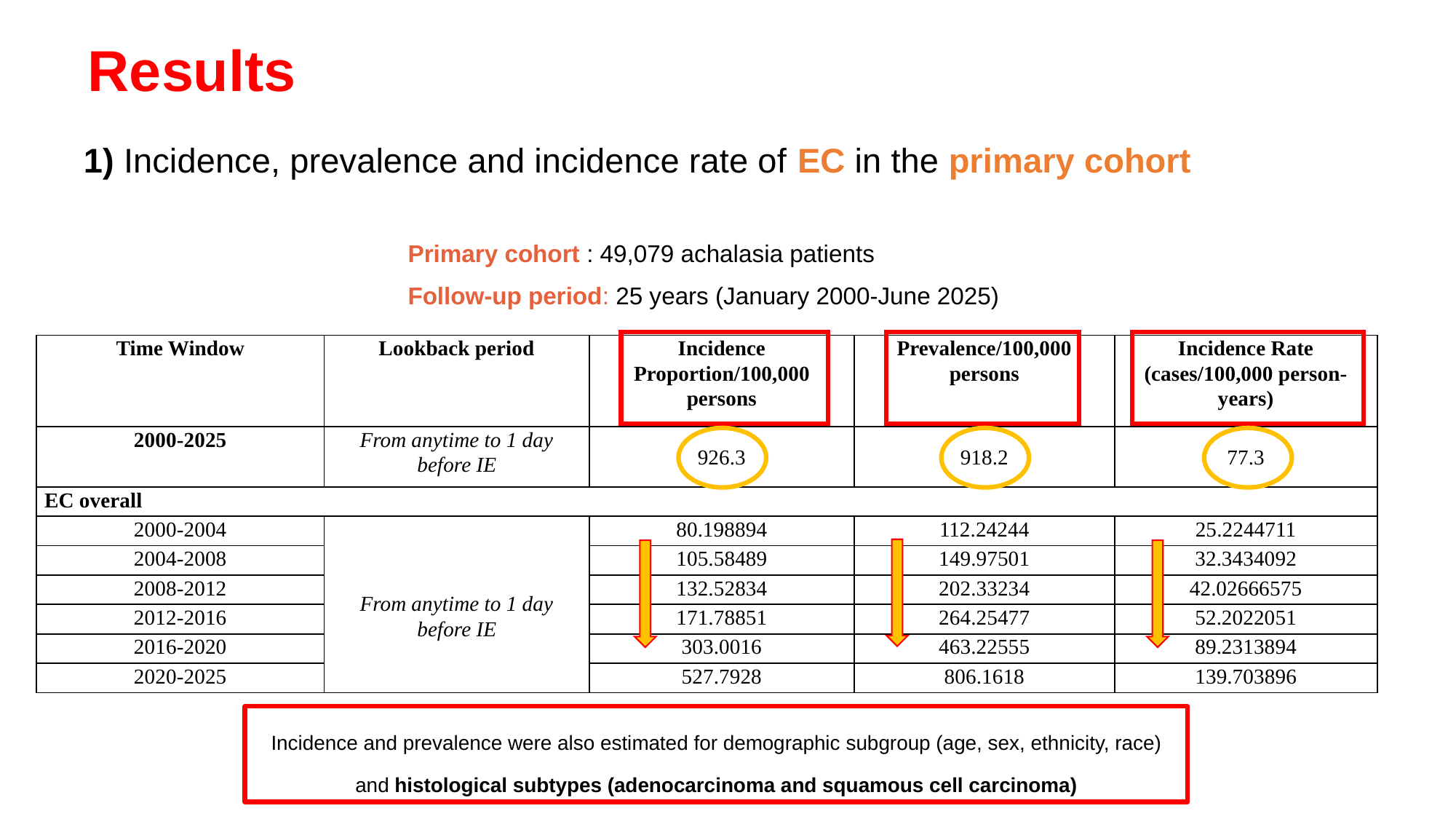

# Results
1) Incidence, prevalence and incidence rate of EC in the primary cohort

Primary cohort : 49,079 achalasia patients
Follow-up period: 25 years (January 2000-June 2025)

| Time Window | Lookback period | Incidence Proportion/100,000 persons | Prevalence/100,000 persons | Incidence Rate (cases/100,000 person-years) |
| --- | --- | --- | --- | --- |
| 2000-2025 | From anytime to 1 day before IE | 926.3 | 918.2 | 77.3 |
| EC overall |  |  |  |  |
| 2000-2004 | From anytime to 1 day before IE | 80.198894 | 112.24244 | 25.2244711 |
| 2004-2008 |  | 105.58489 | 149.97501 | 32.3434092 |
| 2008-2012 |  | 132.52834 | 202.33234 | 42.02666575 |
| 2012-2016 |  | 171.78851 | 264.25477 | 52.2022051 |
| 2016-2020 |  | 303.0016 | 463.22555 | 89.2313894 |
| 2020-2025 |  | 527.7928 | 806.1618 | 139.703896 |

Incidence and prevalence were also estimated for demographic subgroup (age, sex, ethnicity, race) and histological subtypes (adenocarcinoma and squamous cell carcinoma)